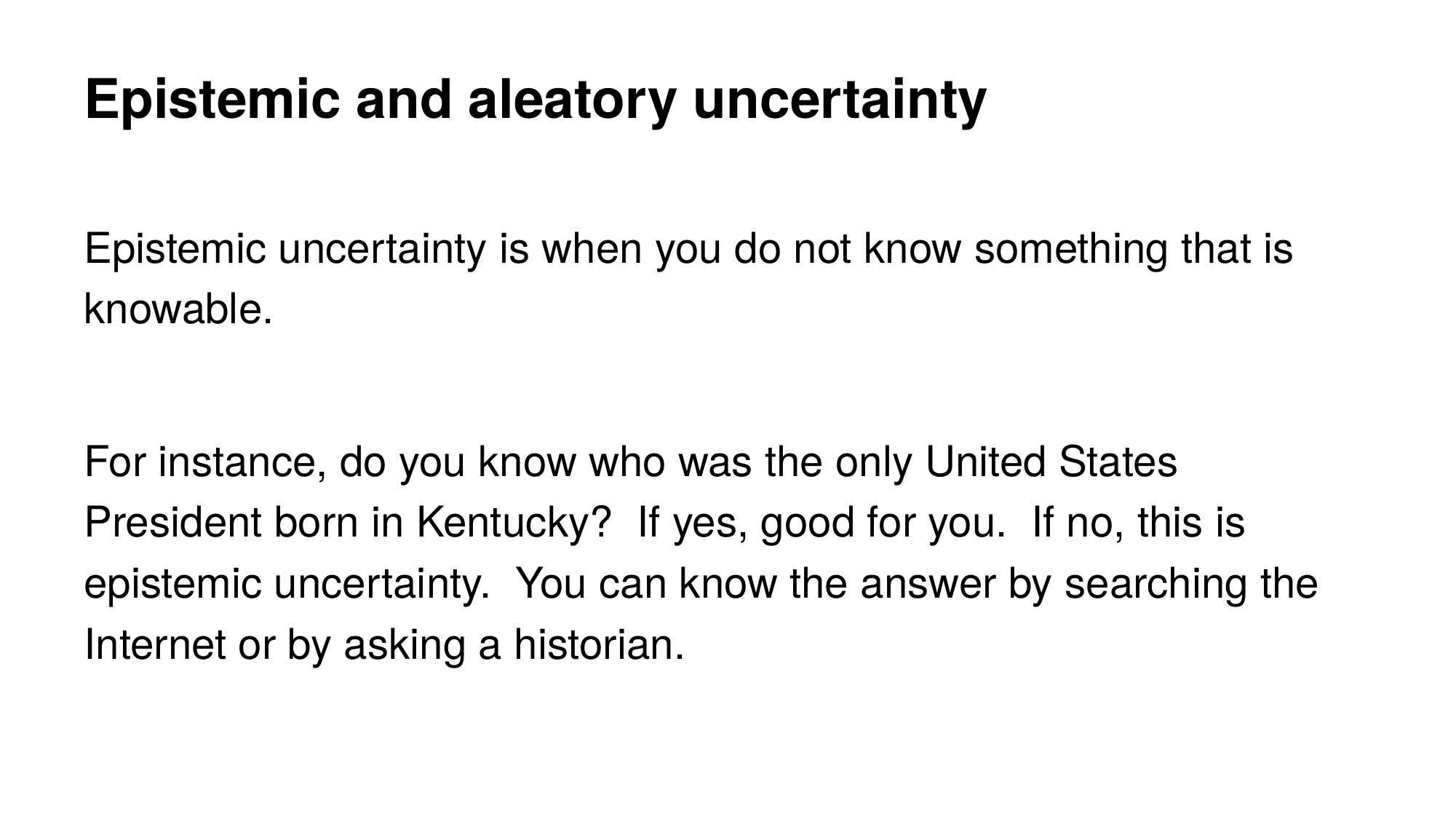

# Epistemic and aleatory uncertainty
Epistemic uncertainty is when you do not know something that is knowable.

For instance, do you know who was the only United States President born in Kentucky?  If yes, good for you.  If no, this is epistemic uncertainty.  You can know the answer by searching the Internet or by asking a historian.